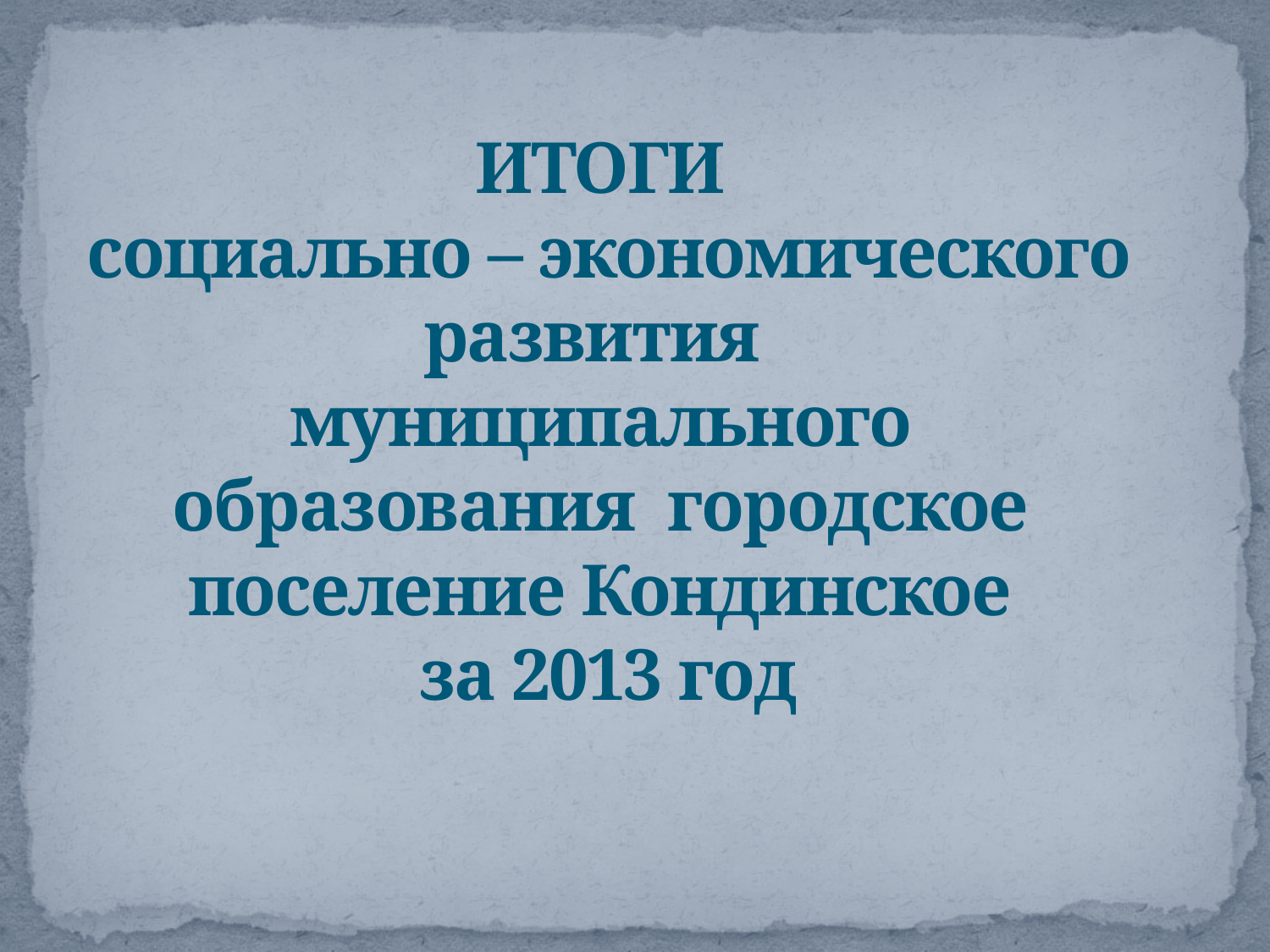

ИТОГИ
социально – экономического развития
муниципального  образования  городское  поселение Кондинское
за 2013 год